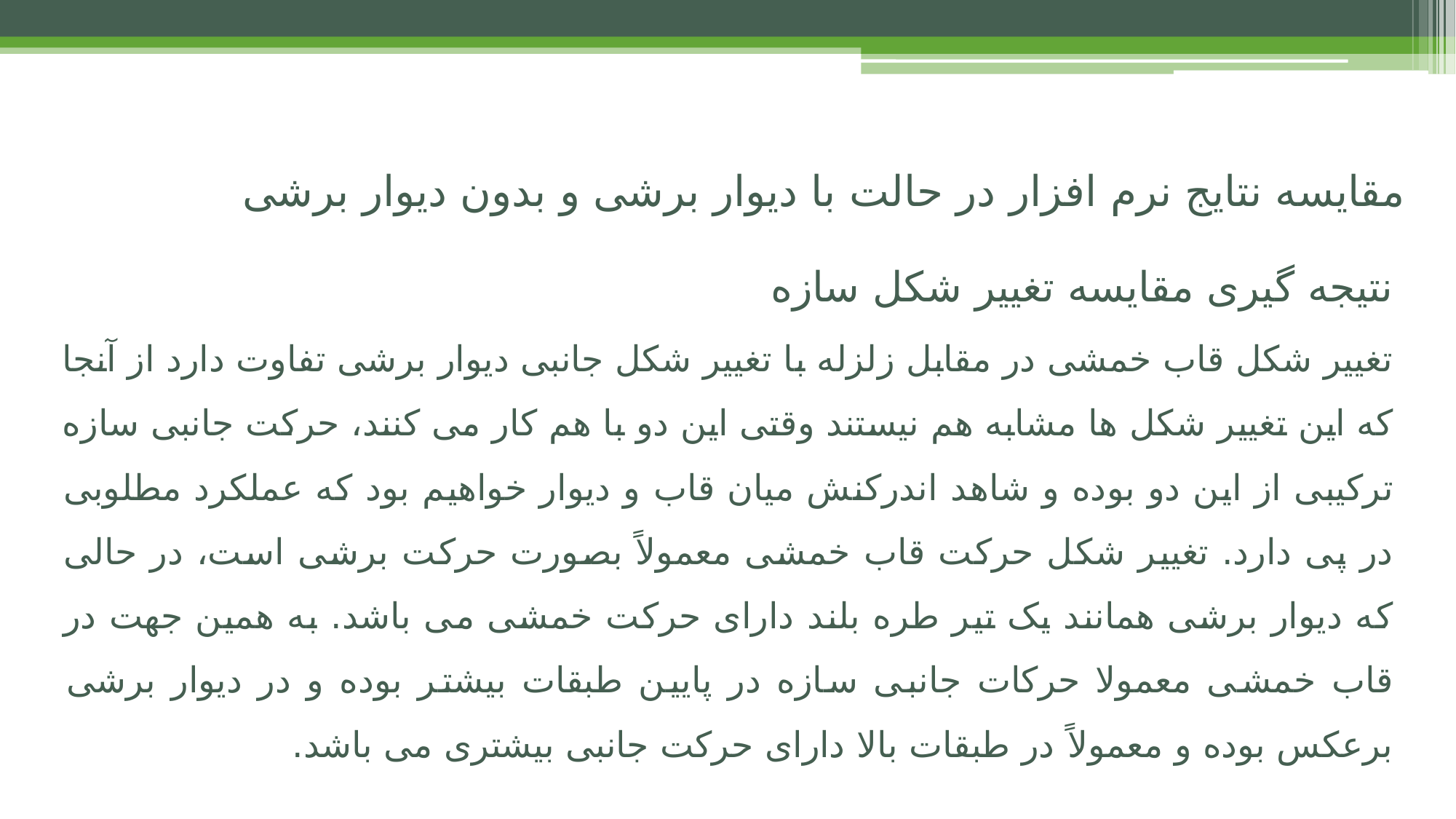

# مقایسه نتایج نرم افزار در حالت با دیوار برشی و بدون دیوار برشی
نتیجه گیری مقایسه تغییر شکل سازه
تغییر شکل قاب خمشی در مقابل زلزله با تغییر شکل جانبی دیوار برشی تفاوت دارد از آنجا که این تغییر شکل ها مشابه هم نیستند وقتی این دو با هم کار می کنند، حرکت جانبی سازه ترکیبی از این دو بوده و شاهد اندرکنش میان قاب و دیوار خواهیم بود که عملکرد مطلوبی در پی دارد. تغییر شکل حرکت قاب خمشی معمولاً بصورت حرکت برشی است، در حالی که دیوار برشی همانند یک تیر طره بلند دارای حرکت خمشی می باشد. به همین جهت در قاب خمشی معمولا حرکات جانبی سازه در پایین طبقات بیشتر بوده و در دیوار برشی برعکس بوده و معمولاً در طبقات بالا دارای حرکت جانبی بیشتری می باشد.